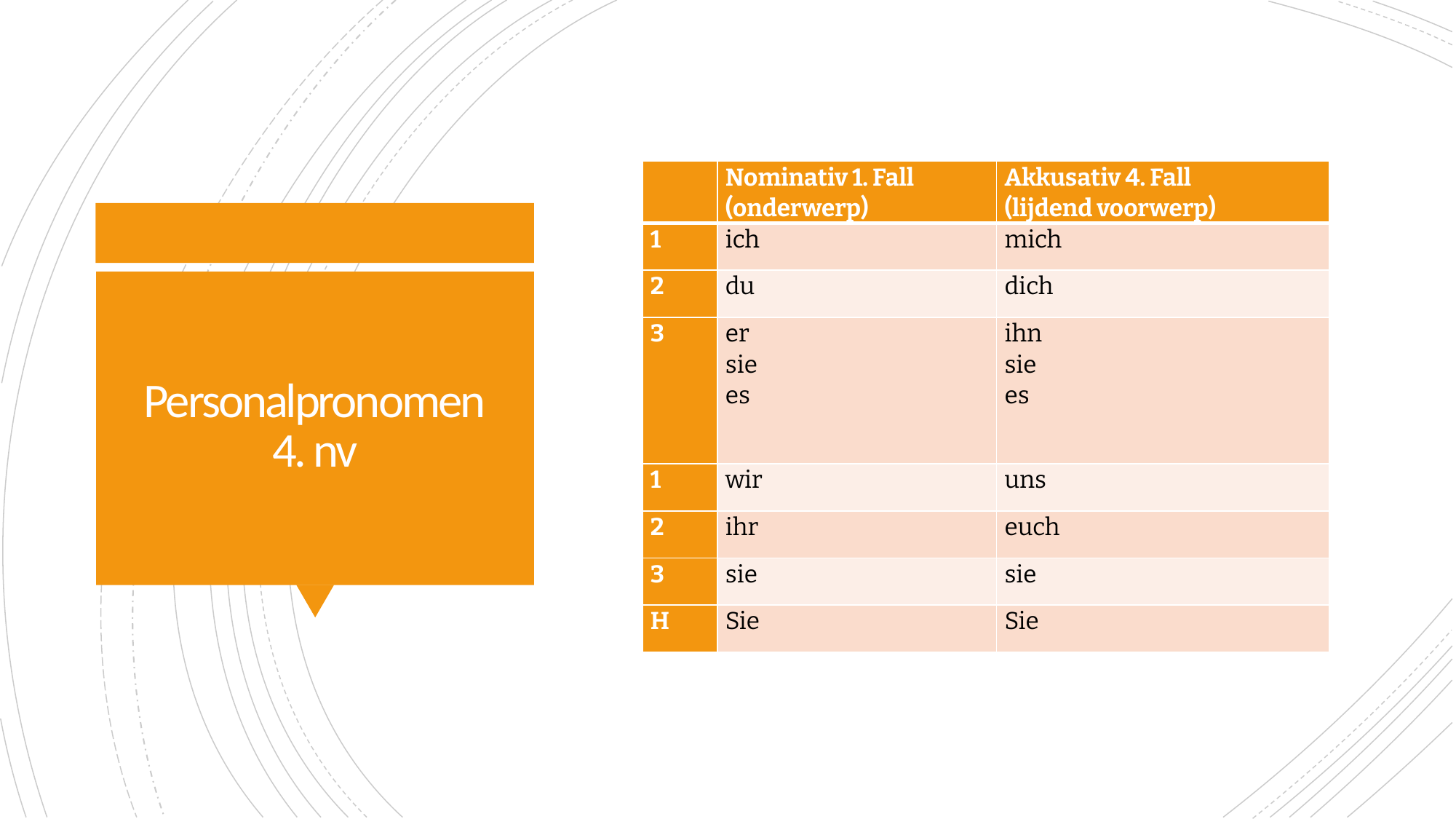

|  | Nominativ 1. Fall (onderwerp) | Akkusativ 4. Fall (lijdend voorwerp) |
| --- | --- | --- |
| 1 | ich | mich |
| 2 | du | dich |
| 3 | er sie es | ihn sie es |
| 1 | wir | uns |
| 2 | ihr | euch |
| 3 | sie | sie |
| H | Sie | Sie |
# Personalpronomen 4. nv